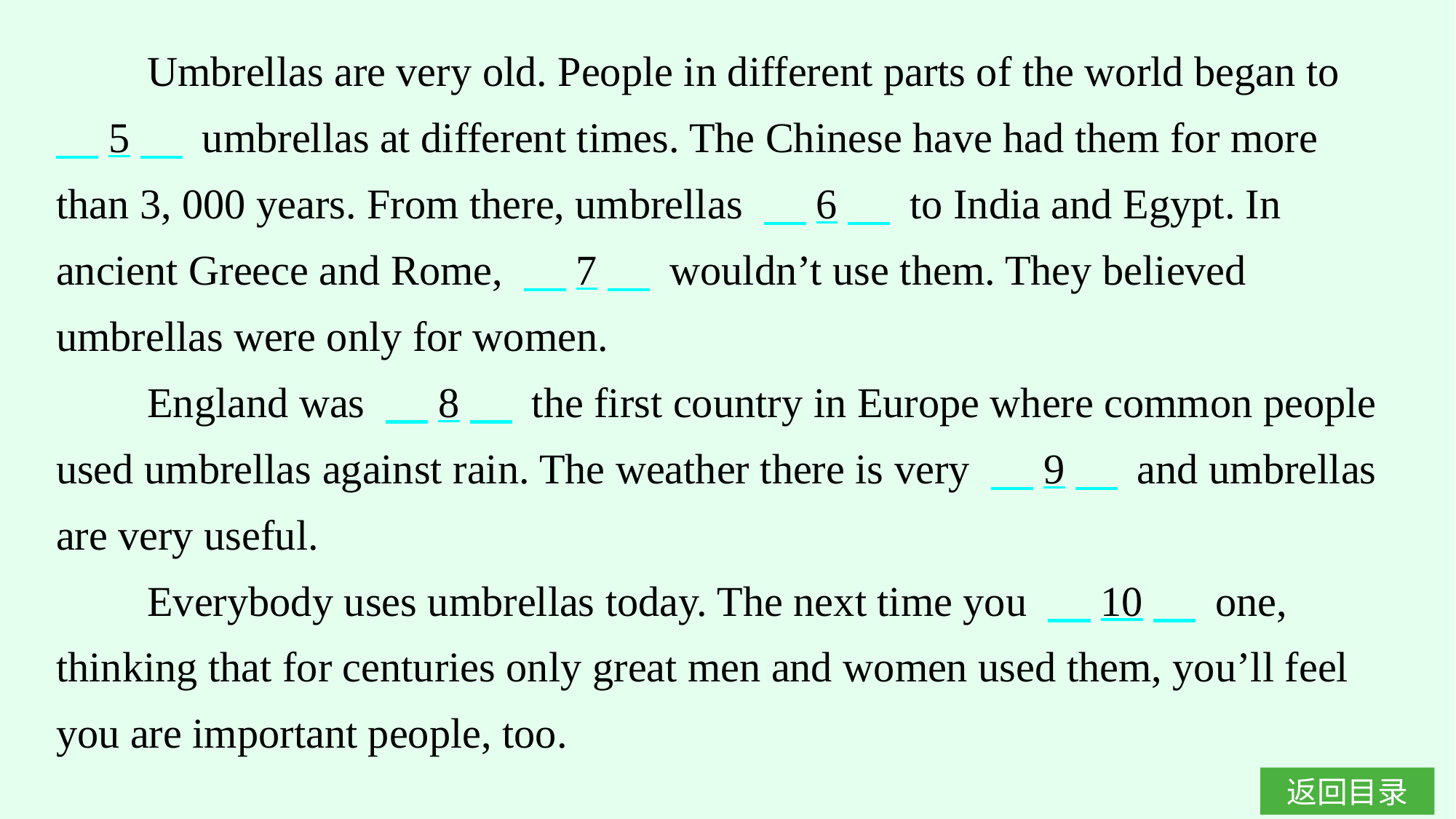

Umbrellas are very old. People in different parts of the world began to 　5　 umbrellas at different times. The Chinese have had them for more than 3, 000 years. From there, umbrellas 　6　 to India and Egypt. In ancient Greece and Rome, 　7　 wouldn’t use them. They believed umbrellas were only for women.
England was 　8　 the first country in Europe where common people used umbrellas against rain. The weather there is very 　9　 and umbrellas are very useful.
Everybody uses umbrellas today. The next time you 　10　 one, thinking that for centuries only great men and women used them, you’ll feel you are important people, too.